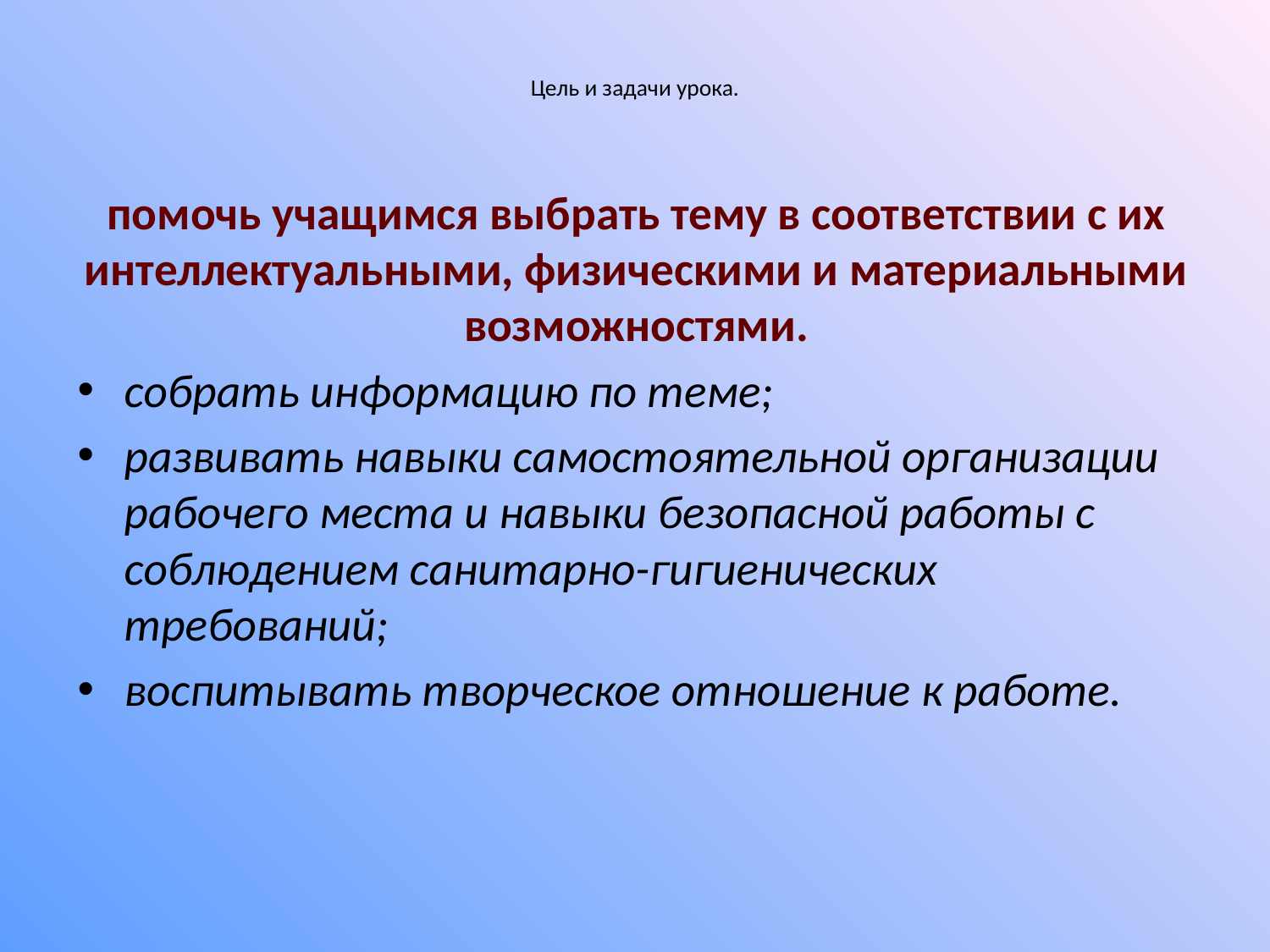

# Цель и задачи урока.
помочь учащимся выбрать тему в соответствии с их интеллектуальными, физическими и материальными возможностями.
собрать информацию по теме;
развивать навыки самостоятельной организации рабочего места и навыки безопасной работы с соблюдением санитарно-гигиенических требований;
воспитывать творческое отношение к работе.